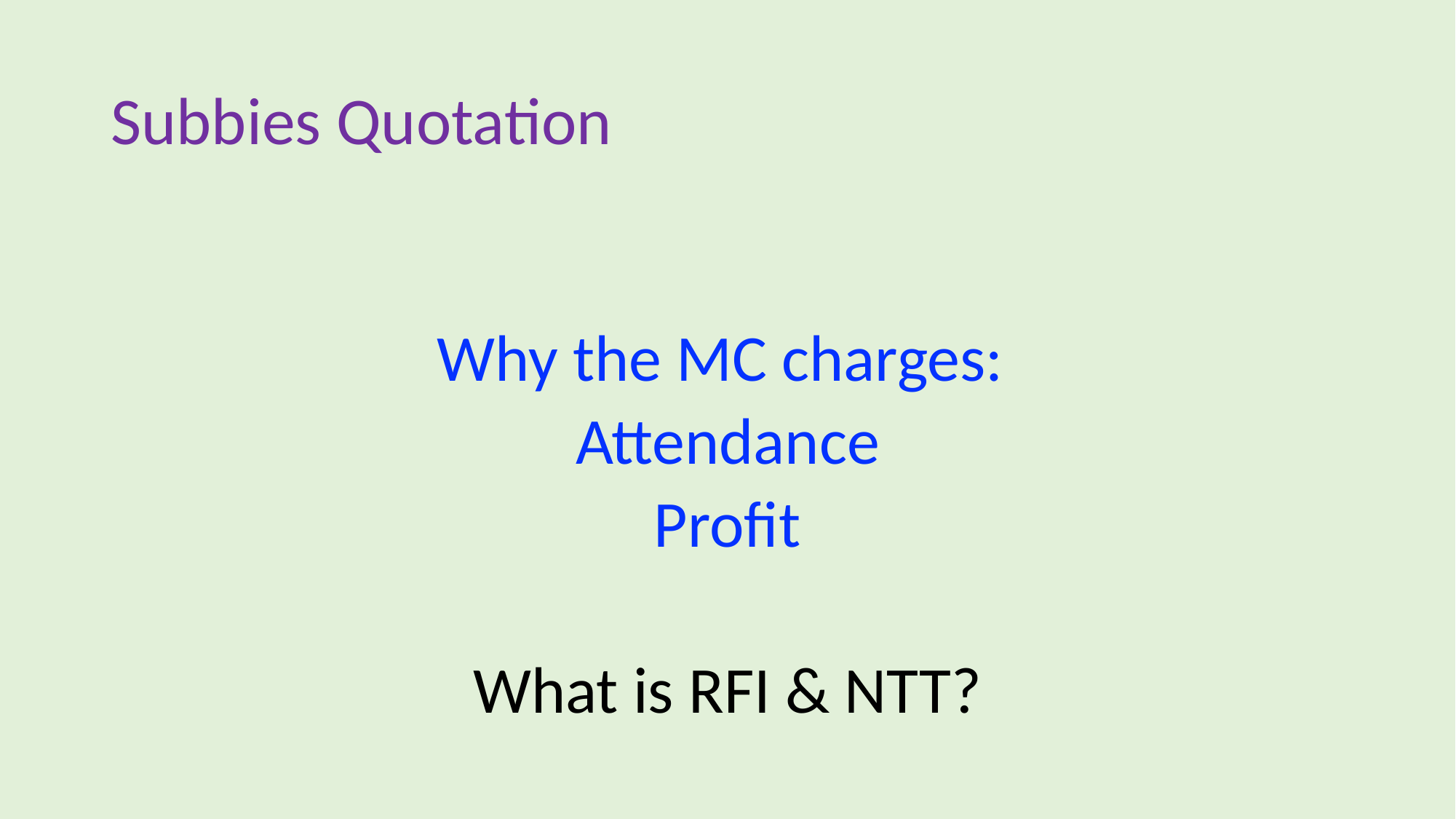

# Subbies Quotation

Why the MC charges:
Attendance
Profit

What is RFI & NTT?